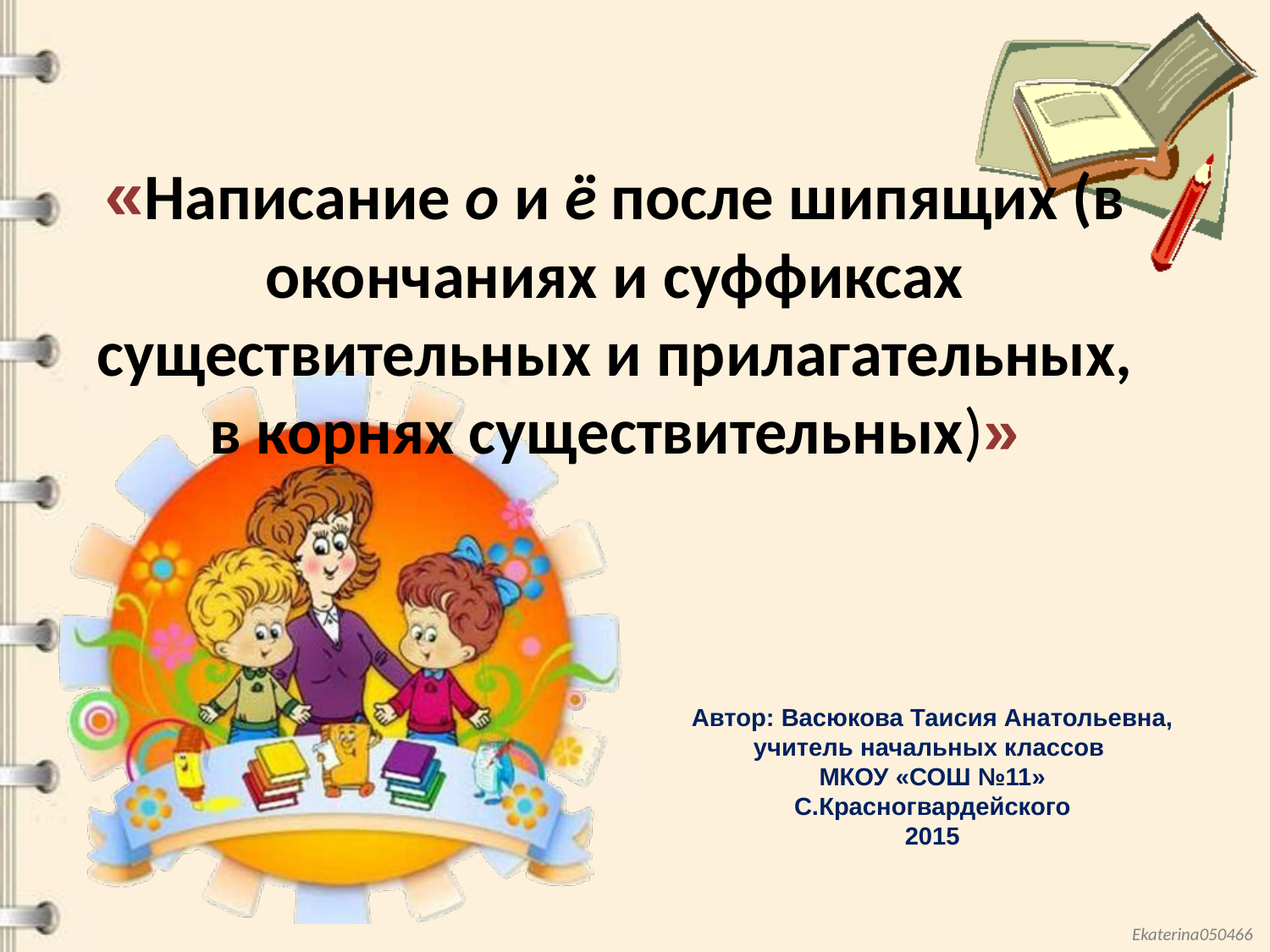

# «Написание о и ё после шипящих (в окончаниях и суффиксах существительных и прилагательных, в корнях существительных)»
Автор: Васюкова Таисия Анатольевна,
учитель начальных классов
МКОУ «СОШ №11»
С.Красногвардейского
2015